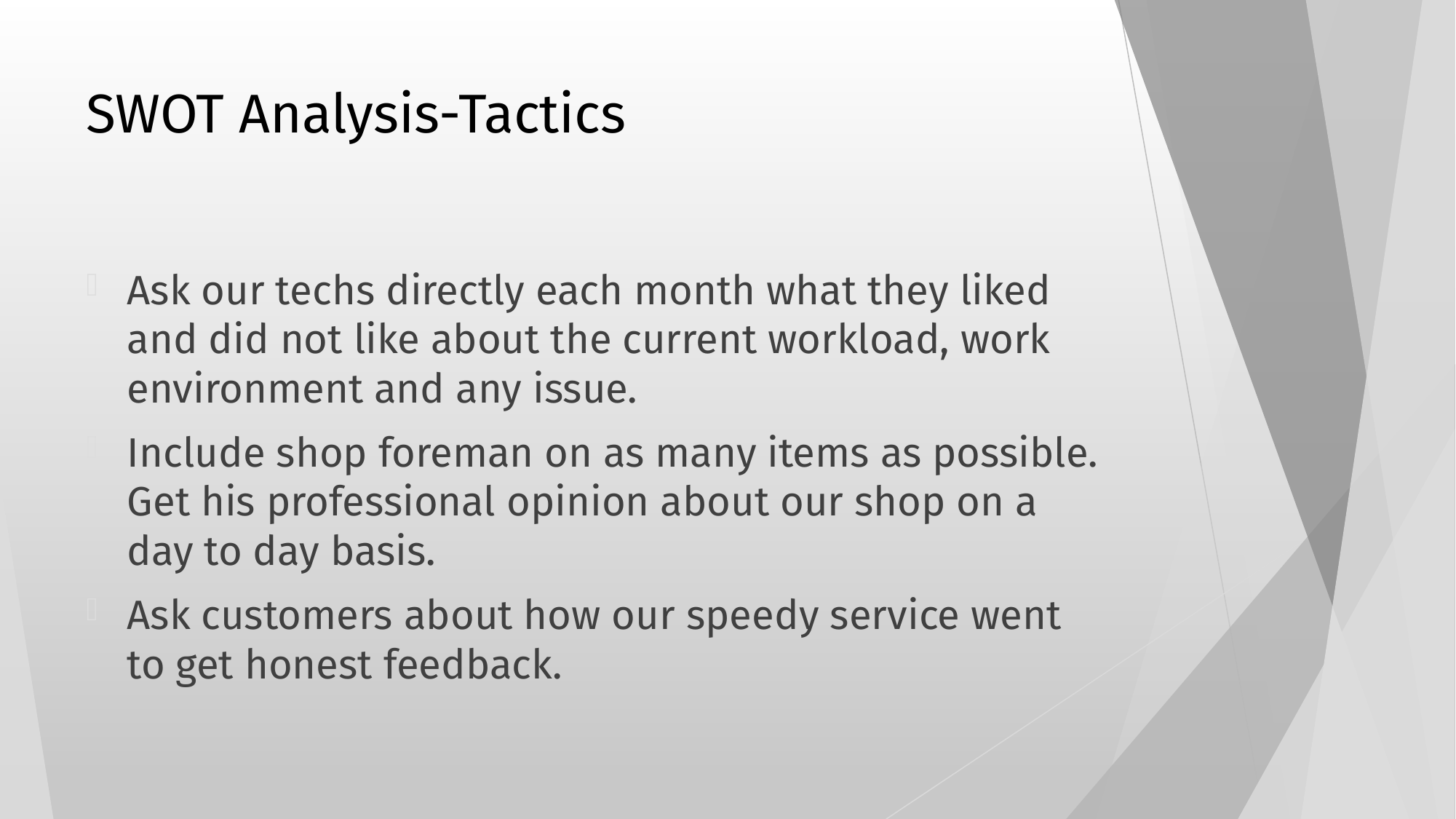

# SWOT Analysis-Tactics
Ask our techs directly each month what they liked and did not like about the current workload, work environment and any issue.
Include shop foreman on as many items as possible. Get his professional opinion about our shop on a day to day basis.
Ask customers about how our speedy service went to get honest feedback.